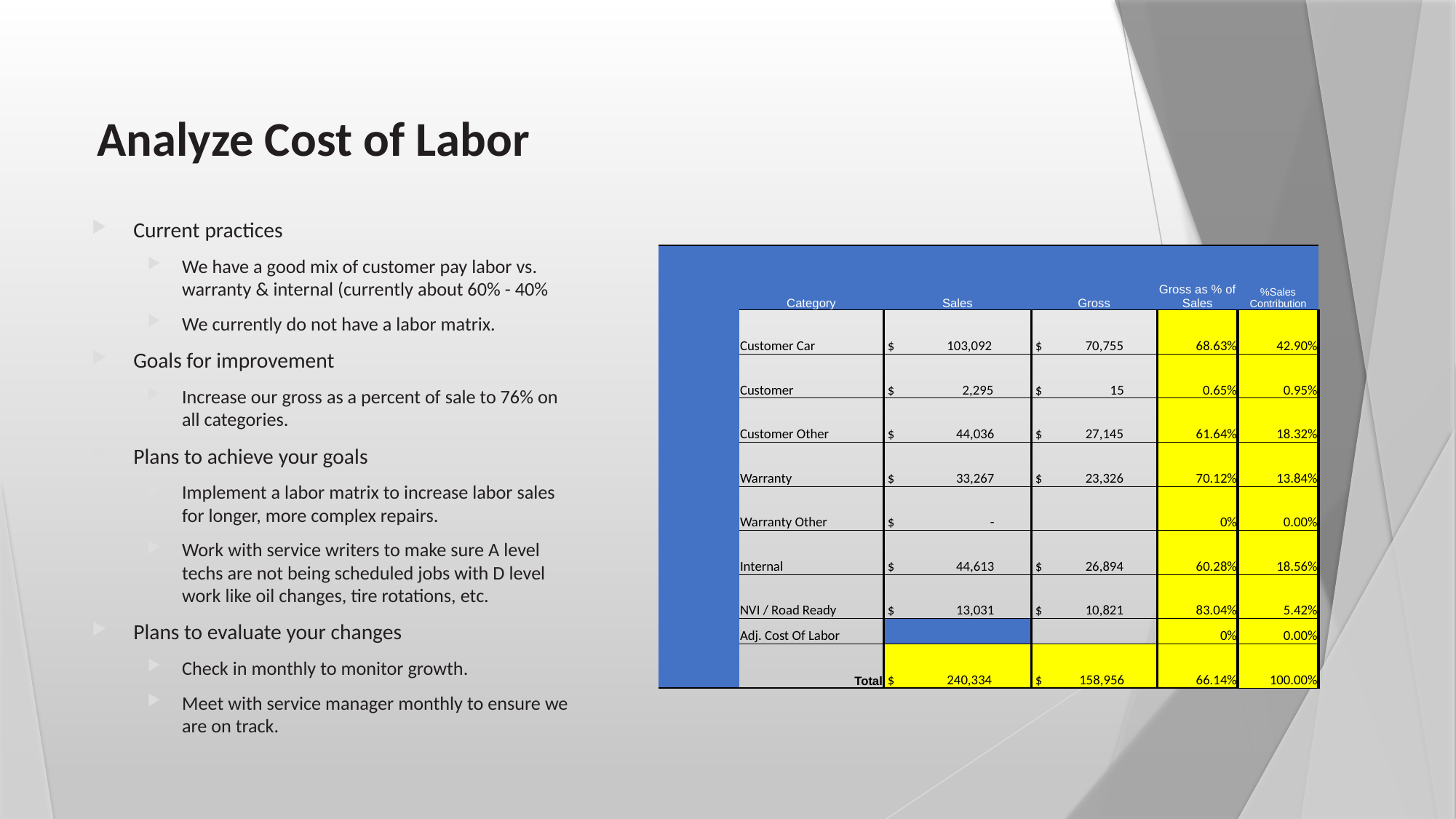

# Analyze Cost of Labor

Current practices
We have a good mix of customer pay labor vs. warranty & internal (currently about 60% - 40%
We currently do not have a labor matrix.
Goals for improvement
Increase our gross as a percent of sale to 76% on all categories.
Plans to achieve your goals
Implement a labor matrix to increase labor sales for longer, more complex repairs.
Work with service writers to make sure A level techs are not being scheduled jobs with D level work like oil changes, tire rotations, etc.
Plans to evaluate your changes
Check in monthly to monitor growth.
Meet with service manager monthly to ensure we are on track.

|  | Category | Sales | Gross | Gross as % of Sales | %Sales Contribution |
| --- | --- | --- | --- | --- | --- |
|  | Customer Car | $ 103,092 | $ 70,755 | 68.63% | 42.90% |
|  | Customer | $ 2,295 | $ 15 | 0.65% | 0.95% |
|  | Customer Other | $ 44,036 | $ 27,145 | 61.64% | 18.32% |
|  | Warranty | $ 33,267 | $ 23,326 | 70.12% | 13.84% |
|  | Warranty Other | $ - |  | 0% | 0.00% |
|  | Internal | $ 44,613 | $ 26,894 | 60.28% | 18.56% |
|  | NVI / Road Ready | $ 13,031 | $ 10,821 | 83.04% | 5.42% |
|  | Adj. Cost Of Labor |  |  | 0% | 0.00% |
|  | Total | $ 240,334 | $ 158,956 | 66.14% | 100.00% |